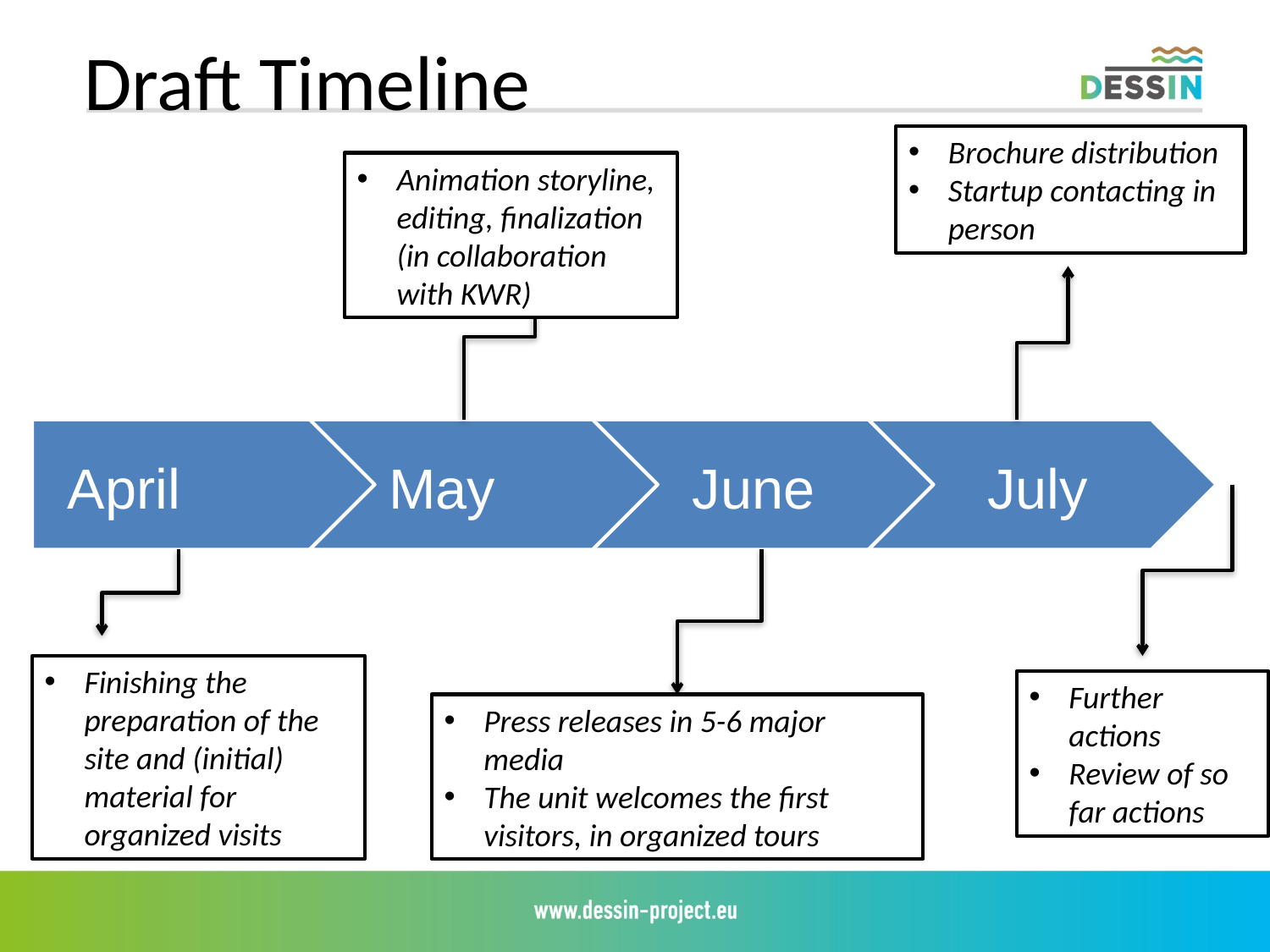

Draft Timeline
Brochure distribution
Startup contacting in person
Animation storyline, editing, finalization (in collaboration with KWR)

April

May

June

July

Finishing the preparation of the site and (initial) material for organized visits
Further actions
Review of so far actions
Press releases in 5-6 major media
The unit welcomes the first visitors, in organized tours